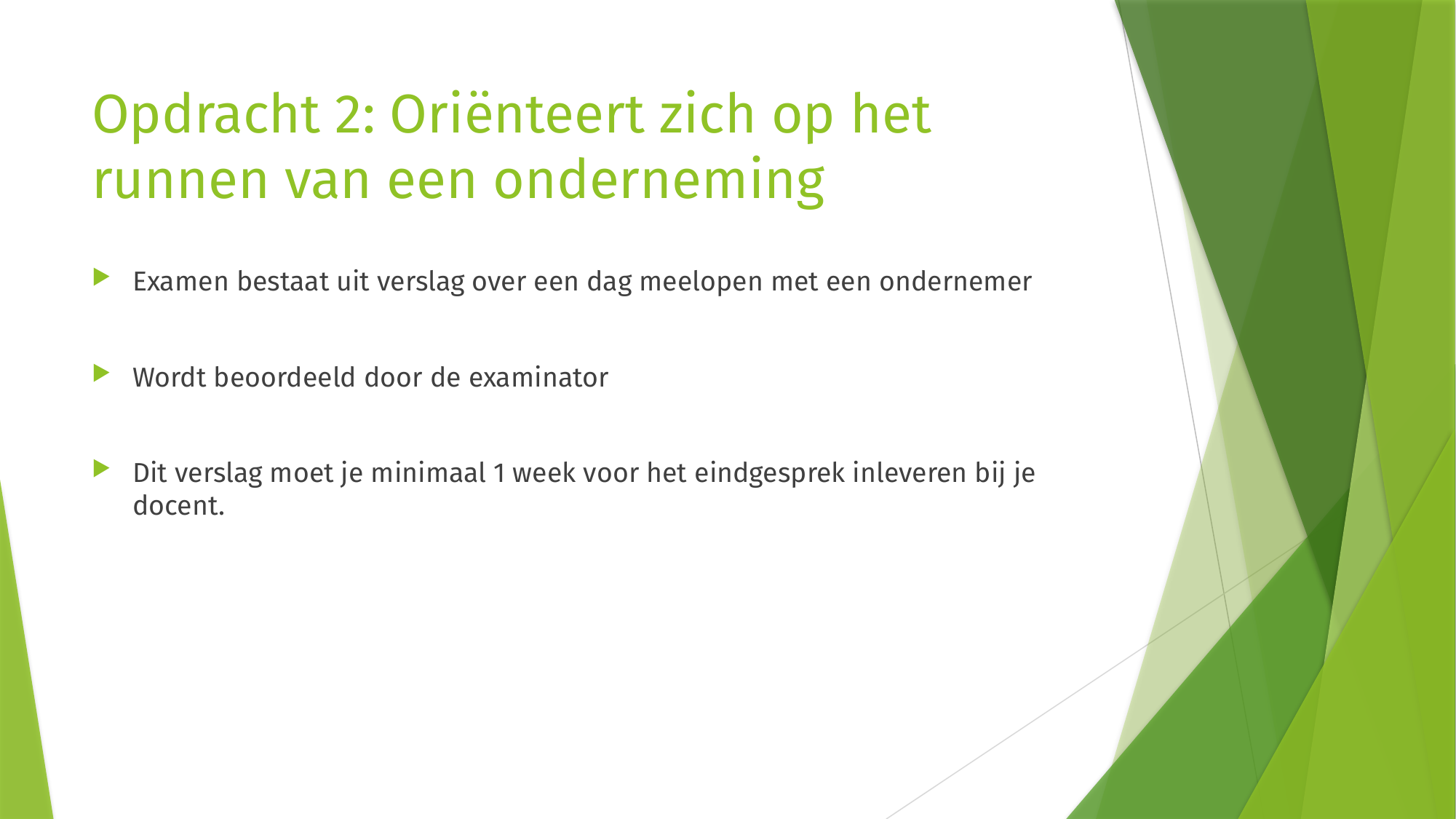

# Opdracht 2: Oriënteert zich op het runnen van een onderneming
Examen bestaat uit verslag over een dag meelopen met een ondernemer

Wordt beoordeeld door de examinator

Dit verslag moet je minimaal 1 week voor het eindgesprek inleveren bij je docent.